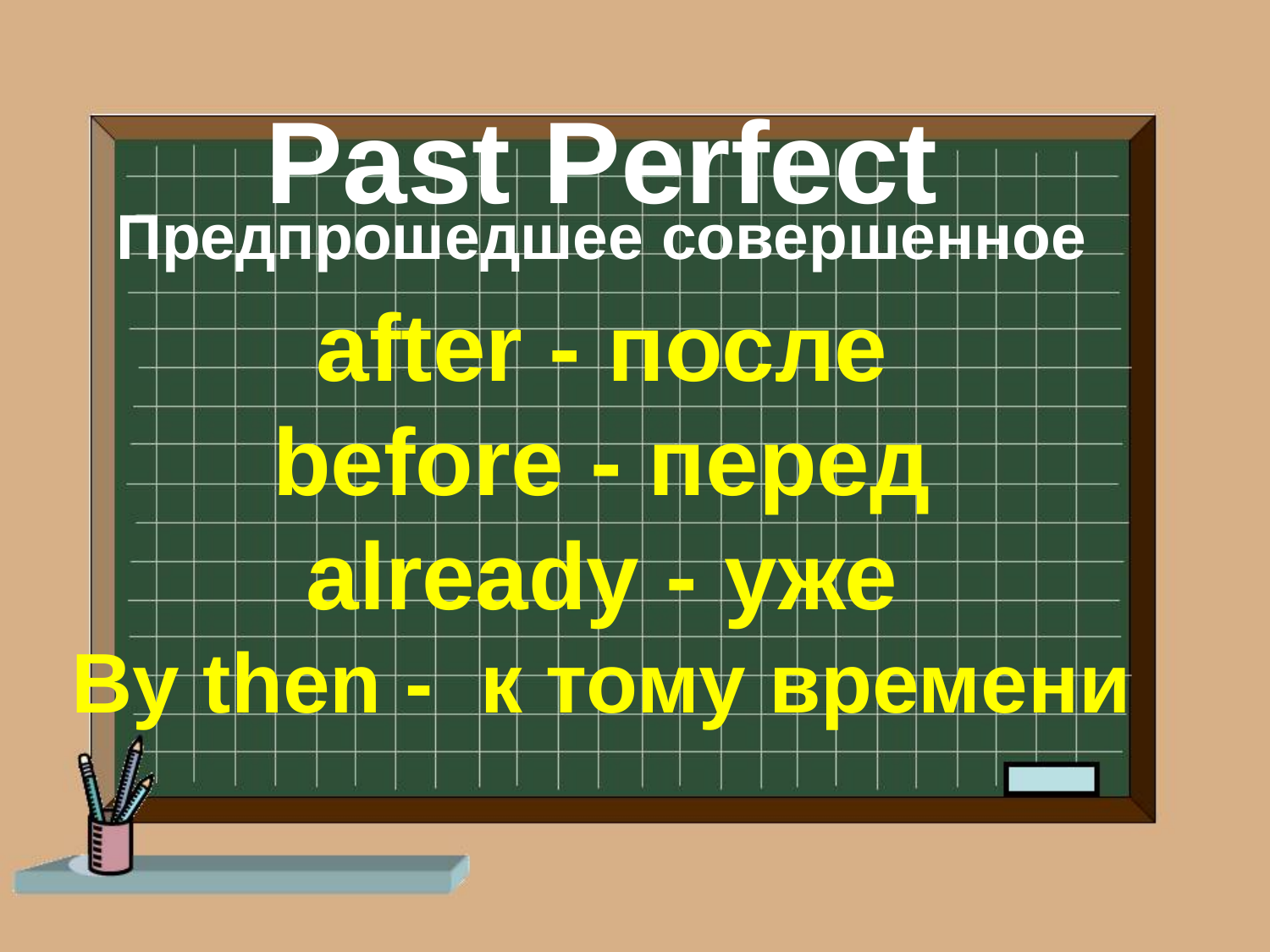

Past Perfect
Предпрошедшее совершенное
after - после
before - перед
already - уже
By then -  к тому времени